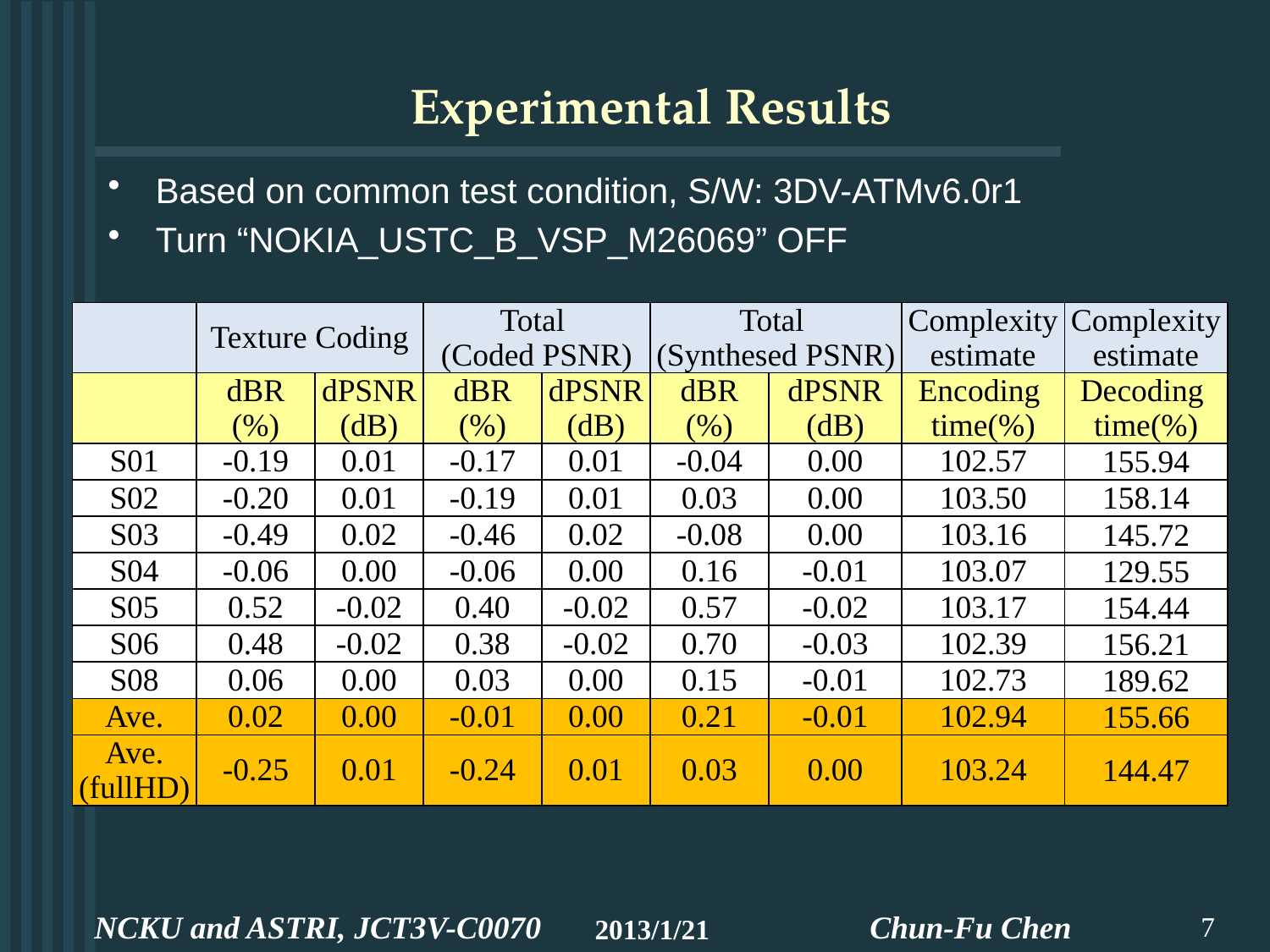

# Experimental Results
Based on common test condition, S/W: 3DV-ATMv6.0r1
Turn “NOKIA_USTC_B_VSP_M26069” OFF

|  | Texture Coding |  | Total (Coded PSNR) |  | Total (Synthesed PSNR) |  | Complexity estimate | Complexity estimate |
| --- | --- | --- | --- | --- | --- | --- | --- | --- |
|  | dBR (%) | dPSNR (dB) | dBR (%) | dPSNR (dB) | dBR (%) | dPSNR (dB) | Encoding time(%) | Decoding time(%) |
| S01 | -0.19 | 0.01 | -0.17 | 0.01 | -0.04 | 0.00 | 102.57 | 155.94 |
| S02 | -0.20 | 0.01 | -0.19 | 0.01 | 0.03 | 0.00 | 103.50 | 158.14 |
| S03 | -0.49 | 0.02 | -0.46 | 0.02 | -0.08 | 0.00 | 103.16 | 145.72 |
| S04 | -0.06 | 0.00 | -0.06 | 0.00 | 0.16 | -0.01 | 103.07 | 129.55 |
| S05 | 0.52 | -0.02 | 0.40 | -0.02 | 0.57 | -0.02 | 103.17 | 154.44 |
| S06 | 0.48 | -0.02 | 0.38 | -0.02 | 0.70 | -0.03 | 102.39 | 156.21 |
| S08 | 0.06 | 0.00 | 0.03 | 0.00 | 0.15 | -0.01 | 102.73 | 189.62 |
| Ave. | 0.02 | 0.00 | -0.01 | 0.00 | 0.21 | -0.01 | 102.94 | 155.66 |
| Ave. (fullHD) | -0.25 | 0.01 | -0.24 | 0.01 | 0.03 | 0.00 | 103.24 | 144.47 |
7
2013/1/21